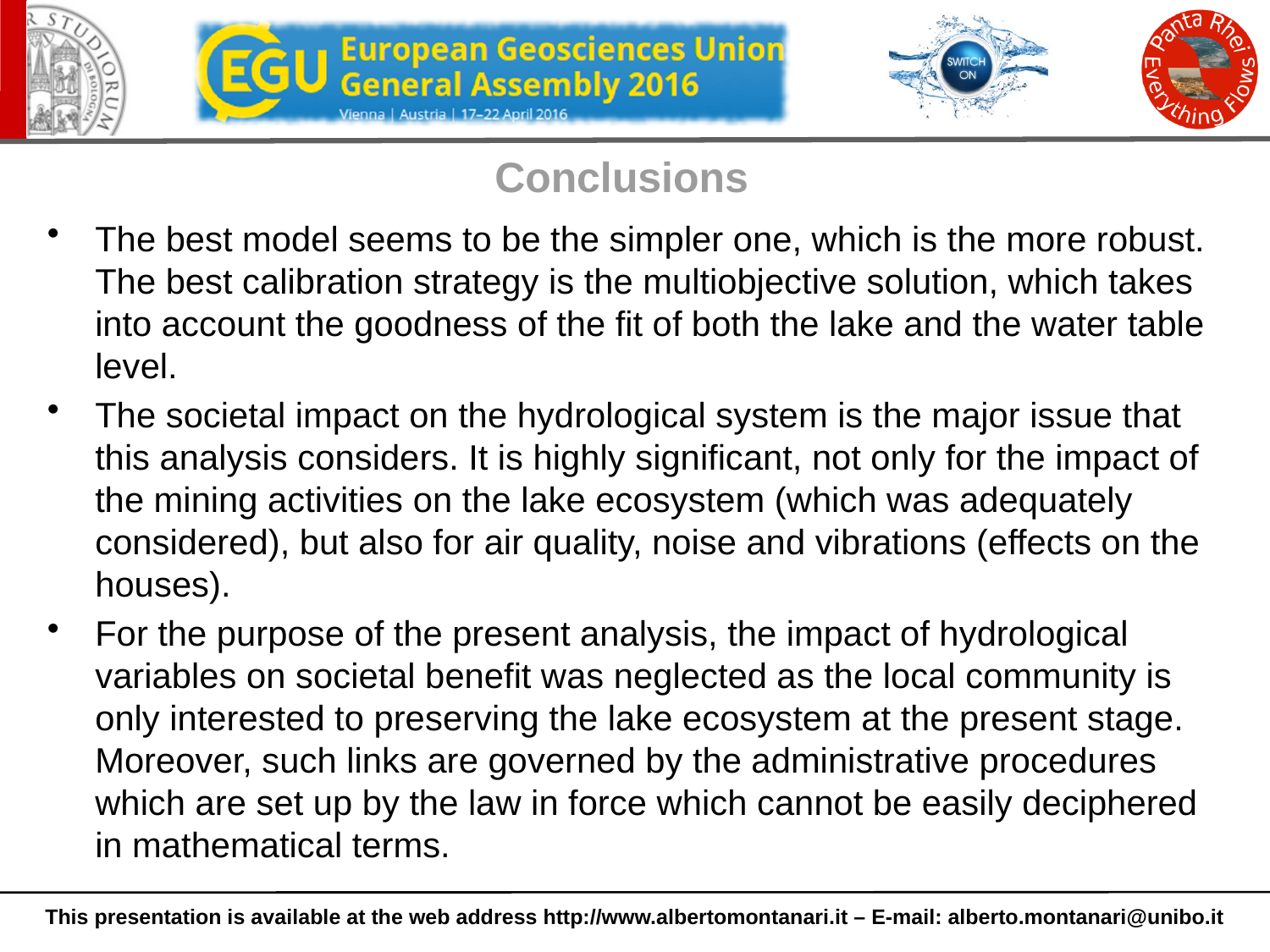

Conclusions
The best model seems to be the simpler one, which is the more robust. The best calibration strategy is the multiobjective solution, which takes into account the goodness of the fit of both the lake and the water table level.
The societal impact on the hydrological system is the major issue that this analysis considers. It is highly significant, not only for the impact of the mining activities on the lake ecosystem (which was adequately considered), but also for air quality, noise and vibrations (effects on the houses).
For the purpose of the present analysis, the impact of hydrological variables on societal benefit was neglected as the local community is only interested to preserving the lake ecosystem at the present stage. Moreover, such links are governed by the administrative procedures which are set up by the law in force which cannot be easily deciphered in mathematical terms.